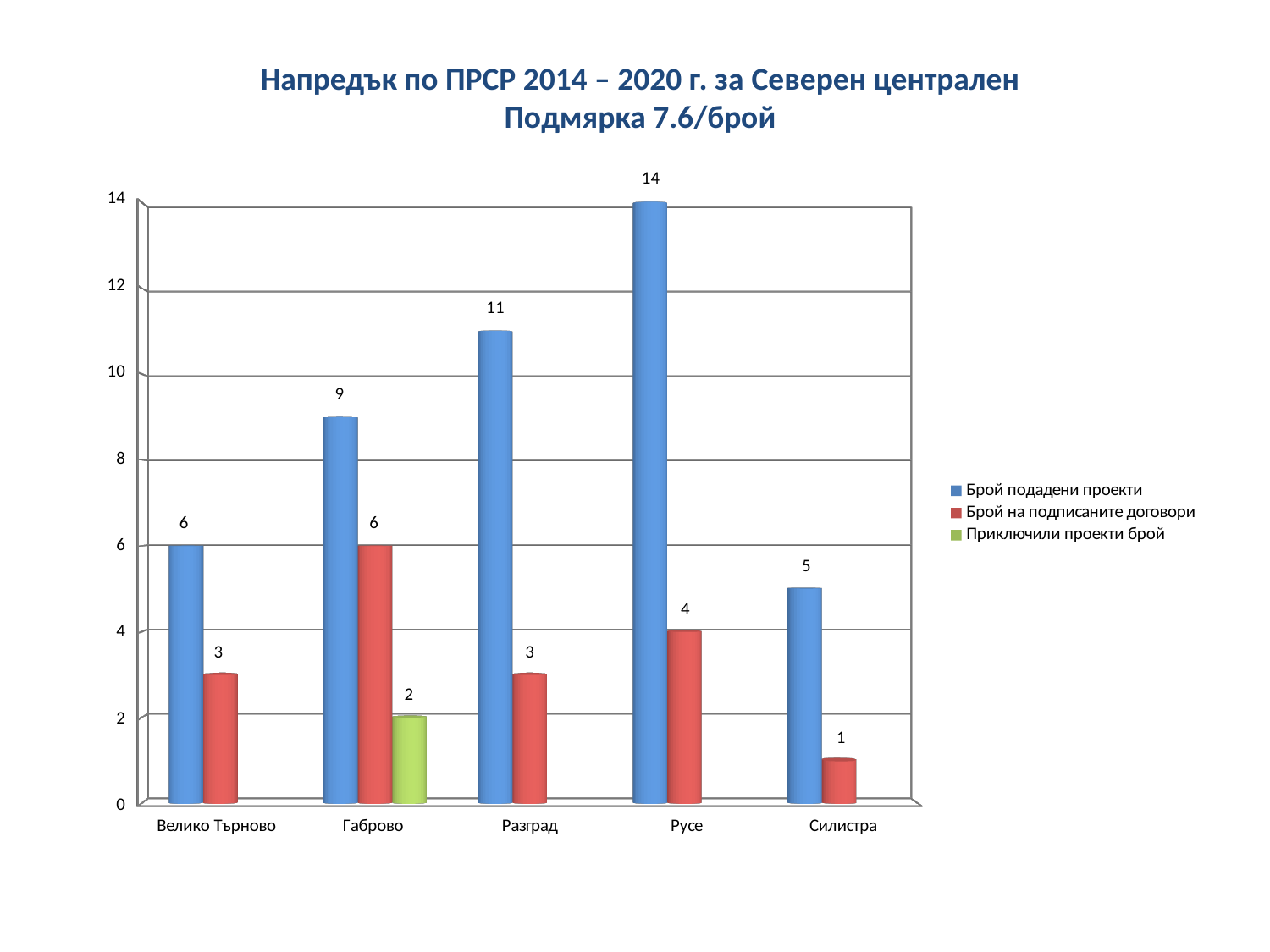

Напредък по ПРСР 2014 – 2020 г. за Северен централен
Подмярка 7.6/брой

[unsupported chart]